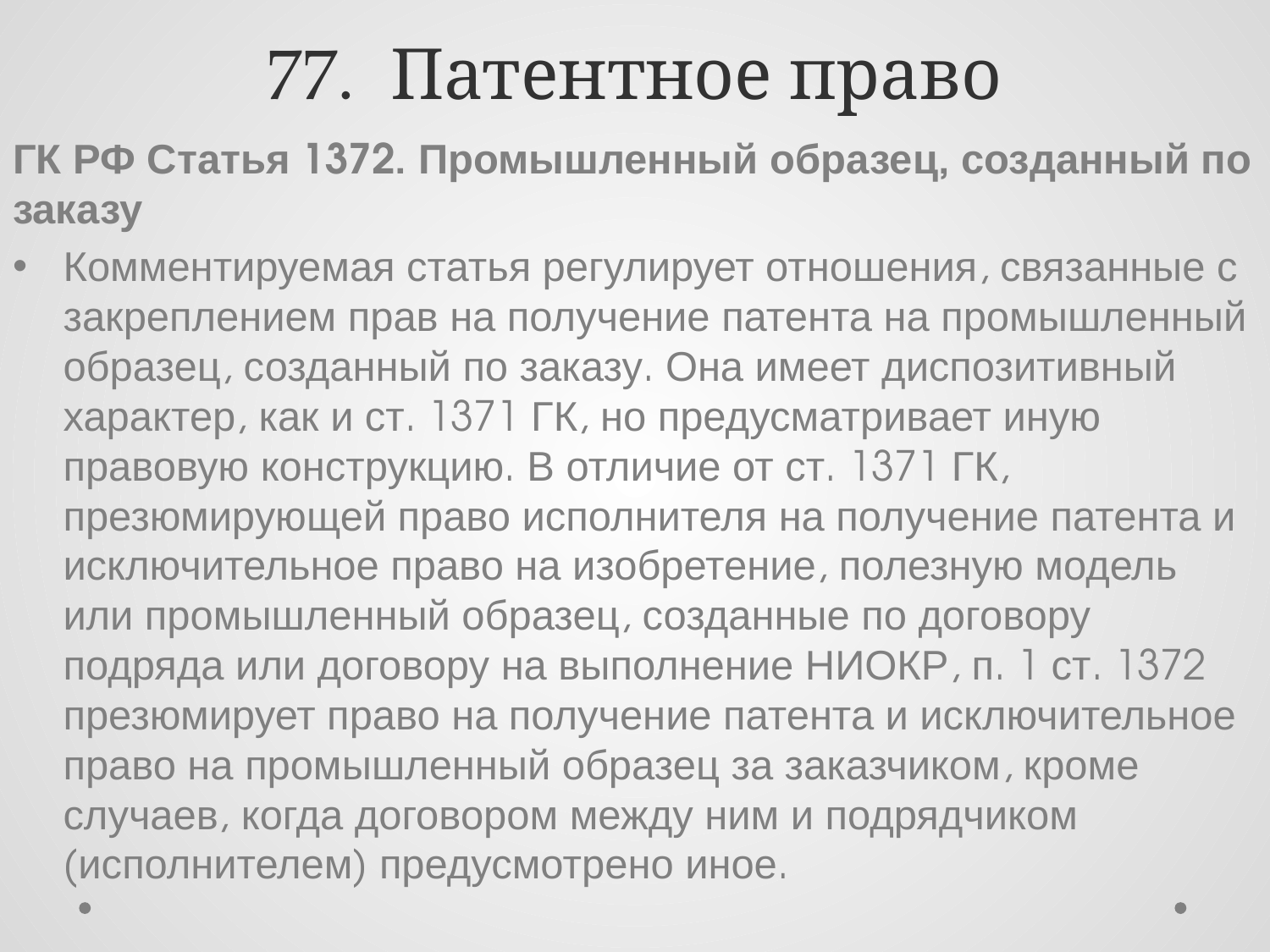

# 77.  Патентное право
ГК РФ Статья 1372. Промышленный образец, созданный по заказу
Комментируемая статья регулирует отношения, связанные с закреплением прав на получение патента на промышленный образец, созданный по заказу. Она имеет диспозитивный характер, как и ст. 1371 ГК, но предусматривает иную правовую конструкцию. В отличие от ст. 1371 ГК, презюмирующей право исполнителя на получение патента и исключительное право на изобретение, полезную модель или промышленный образец, созданные по договору подряда или договору на выполнение НИОКР, п. 1 ст. 1372 презюмирует право на получение патента и исключительное право на промышленный образец за заказчиком, кроме случаев, когда договором между ним и подрядчиком (исполнителем) предусмотрено иное.